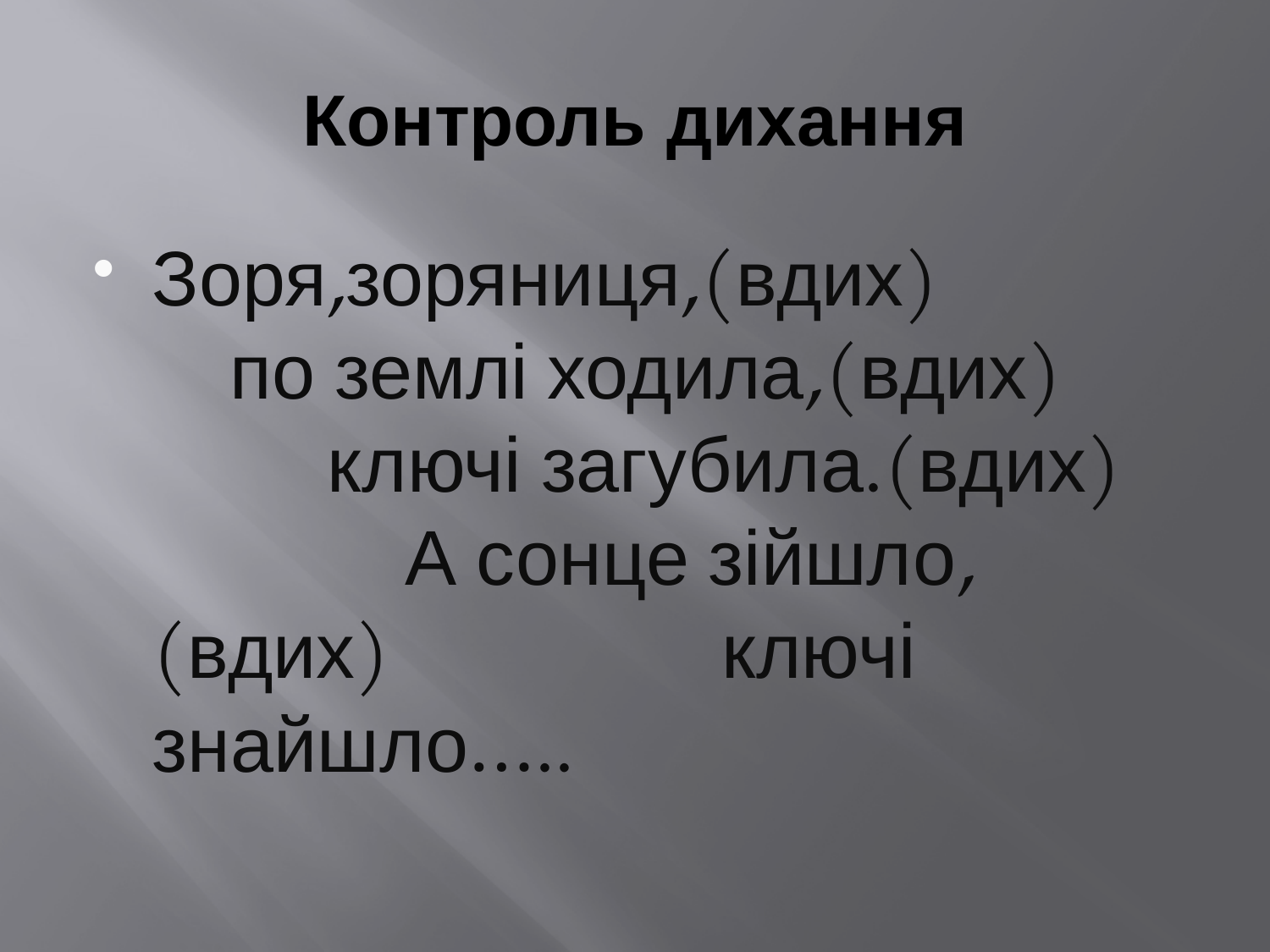

# Контроль дихання
Зоря,зоряниця,(вдих)                  по землі ходила,(вдих)                ключі загубила.(вдих)                 А сонце зійшло,(вдих)                 ключі знайшло…..